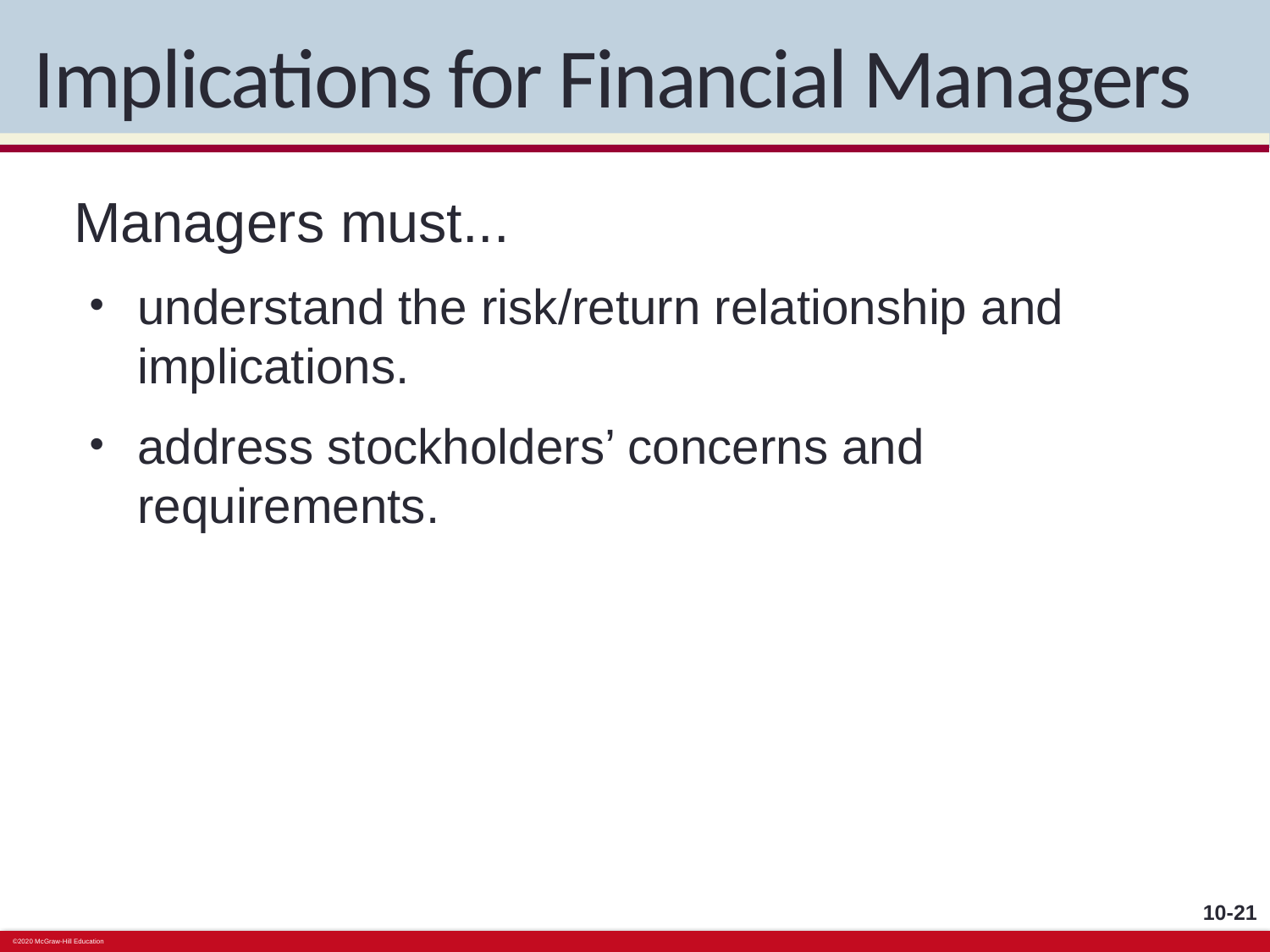

# Implications for Financial Managers
Managers must...
understand the risk/return relationship and implications.
address stockholders’ concerns and requirements.